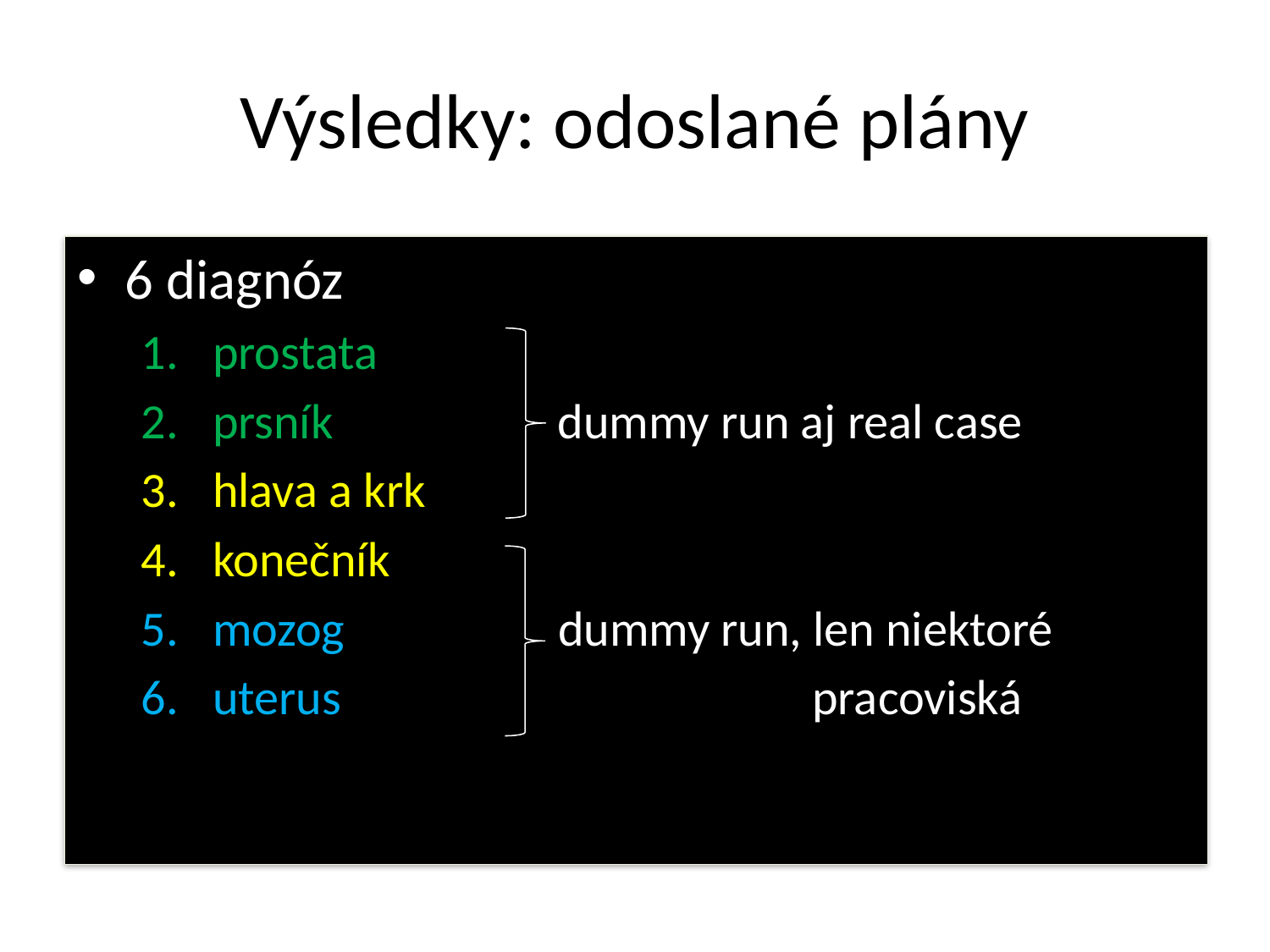

# Výsledky: odoslané plány
6 diagnóz
prostata
prsník                    dummy run aj real case
hlava a krk
konečník
mozog                   dummy run, len niektoré
uterus                                          pracoviská